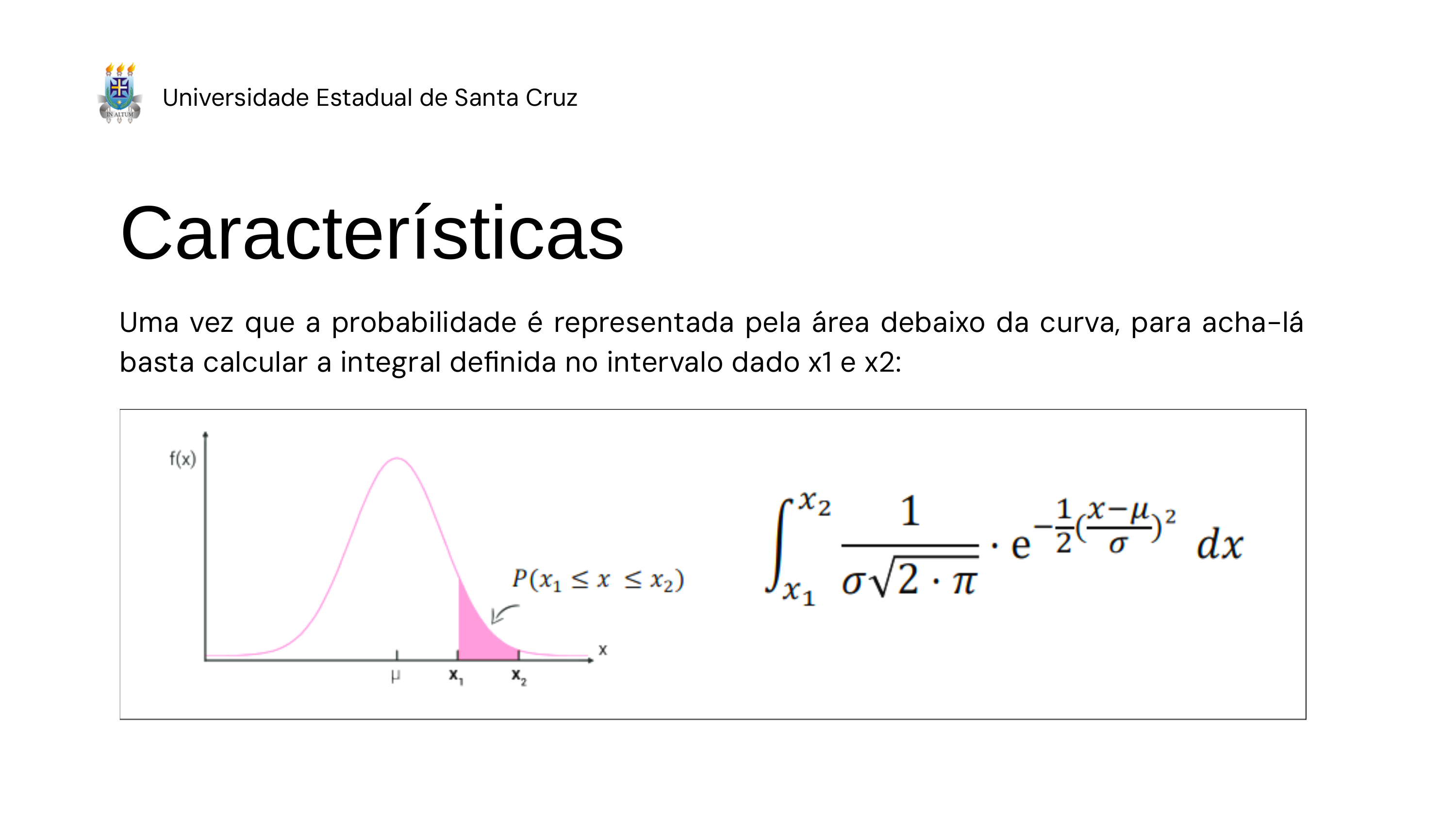

Universidade Estadual de Santa Cruz
Características
Uma vez que a probabilidade é representada pela área debaixo da curva, para acha-lá basta calcular a integral definida no intervalo dado x1 e x2: